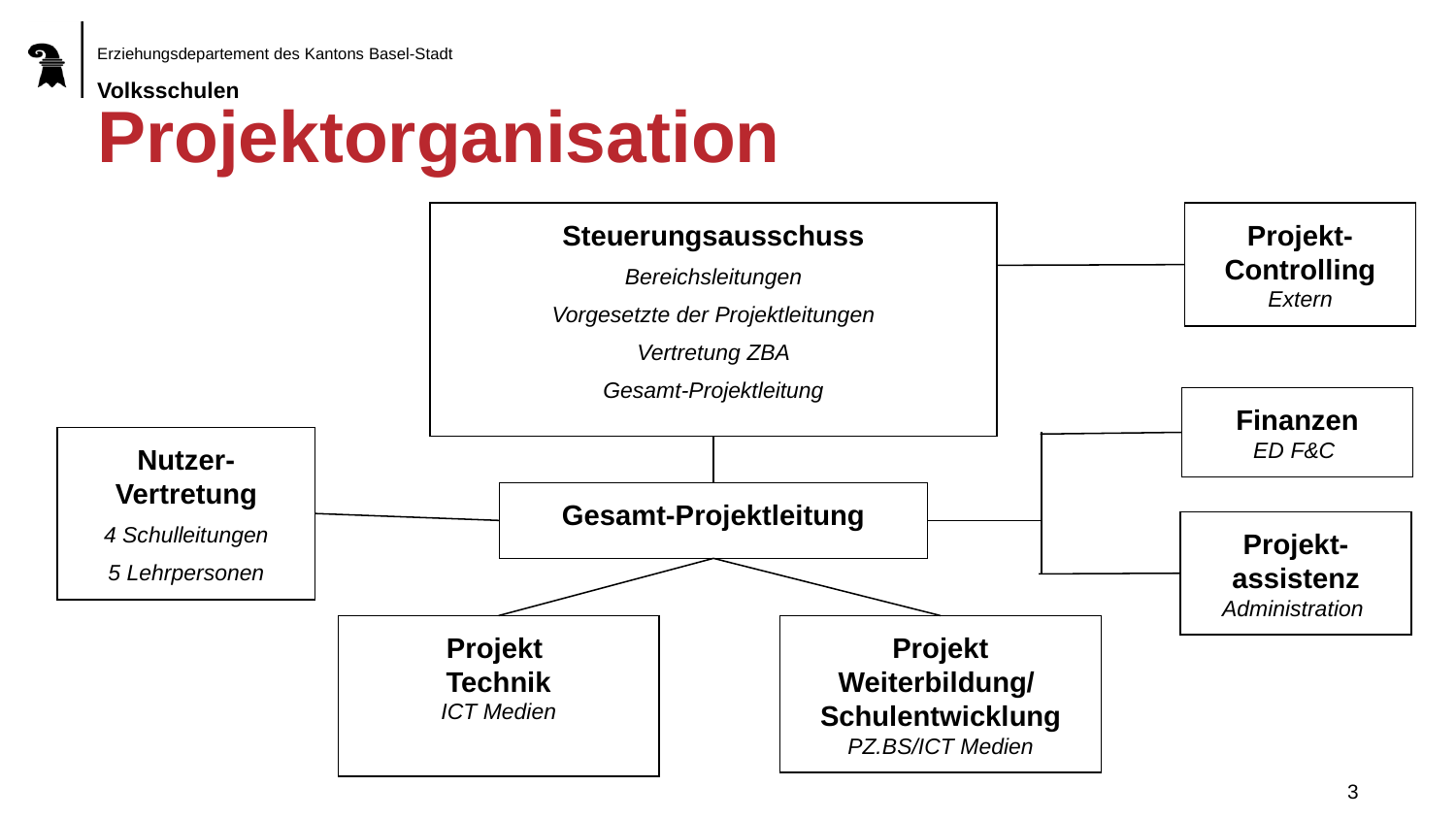

# Projektorganisation
Steuerungsausschuss
Bereichsleitungen
Vorgesetzte der Projektleitungen
Vertretung ZBA
Gesamt-Projektleitung

Projekt-Controlling
Extern
Finanzen
ED F&C
Nutzer-Vertretung
4 Schulleitungen
5 Lehrpersonen
Gesamt-Projektleitung

Projekt-assistenz
Administration
Projekt
Weiterbildung/
Schulentwicklung
PZ.BS/ICT Medien
Projekt
Technik
ICT Medien

3